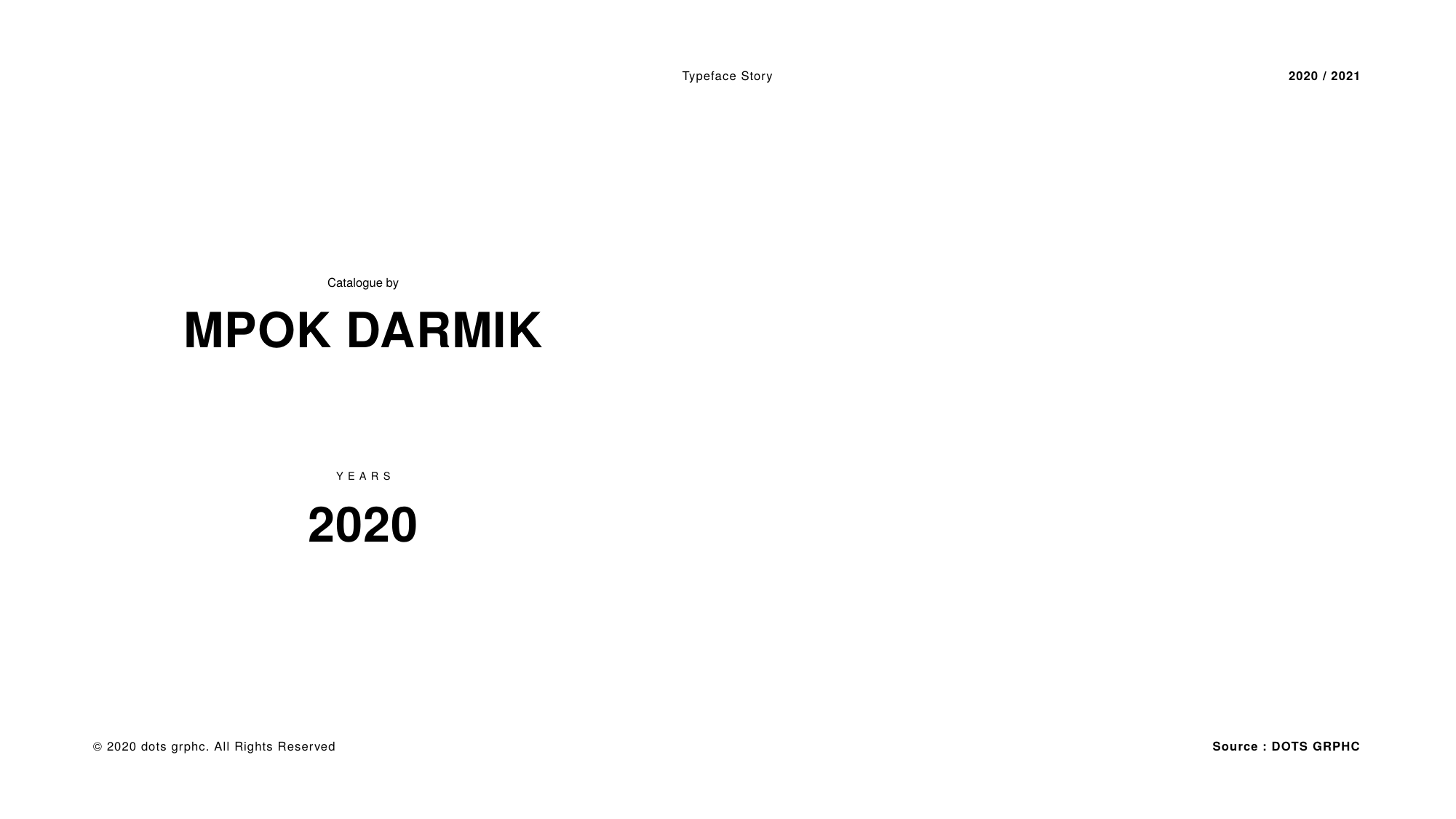

Typeface Story
2020 / 2021

Catalogue by
MPOK DARMIK
YEARS
2020
Source : DOTS GRPHC
© 2020 dots grphc. All Rights Reserved